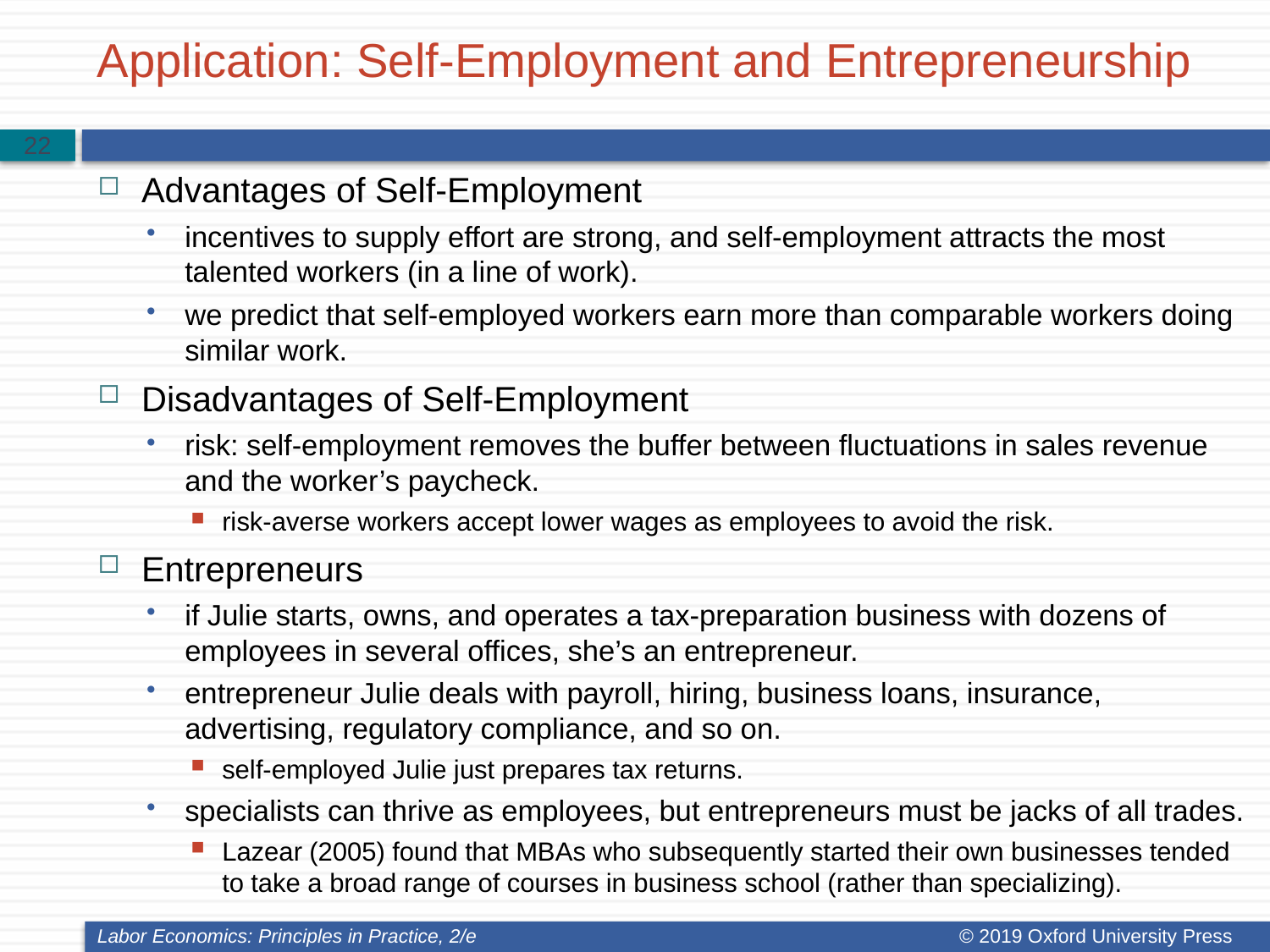

# Application: Self-Employment and Entrepreneurship
22
Advantages of Self-Employment
incentives to supply effort are strong, and self-employment attracts the most talented workers (in a line of work).
we predict that self-employed workers earn more than comparable workers doing similar work.
Disadvantages of Self-Employment
risk: self-employment removes the buffer between fluctuations in sales revenue and the worker’s paycheck.
risk-averse workers accept lower wages as employees to avoid the risk.
Entrepreneurs
if Julie starts, owns, and operates a tax-preparation business with dozens of employees in several offices, she’s an entrepreneur.
entrepreneur Julie deals with payroll, hiring, business loans, insurance, advertising, regulatory compliance, and so on.
self-employed Julie just prepares tax returns.
specialists can thrive as employees, but entrepreneurs must be jacks of all trades.
Lazear (2005) found that MBAs who subsequently started their own businesses tended to take a broad range of courses in business school (rather than specializing).
Labor Economics: Principles in Practice, 2/e
© 2019 Oxford University Press